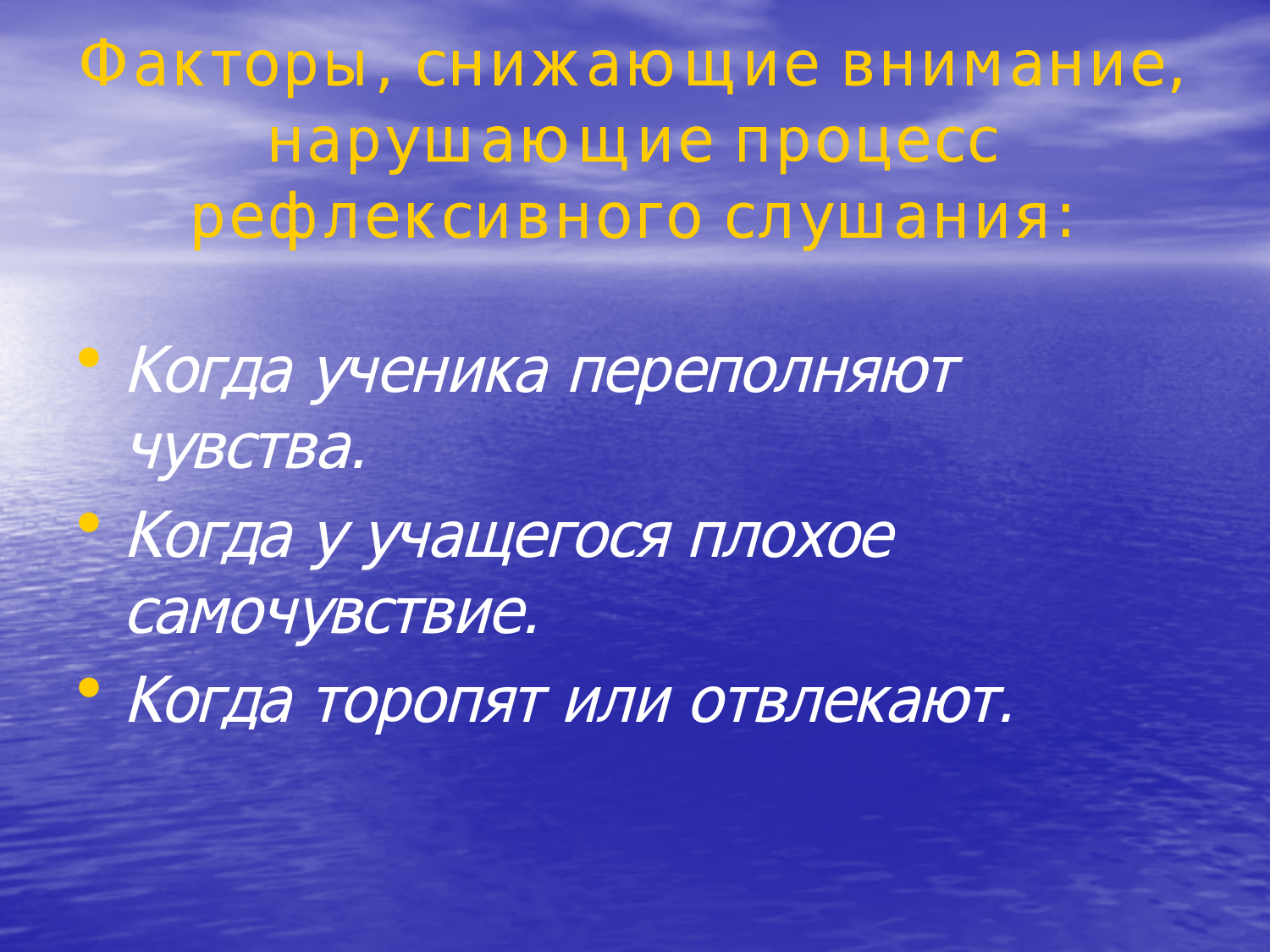

# Факторы, снижающие внимание, нарушающие процесс рефлексивного слушания:
Когда ученика переполняют чувства.
Когда у учащегося плохое самочувствие.
Когда торопят или отвлекают.